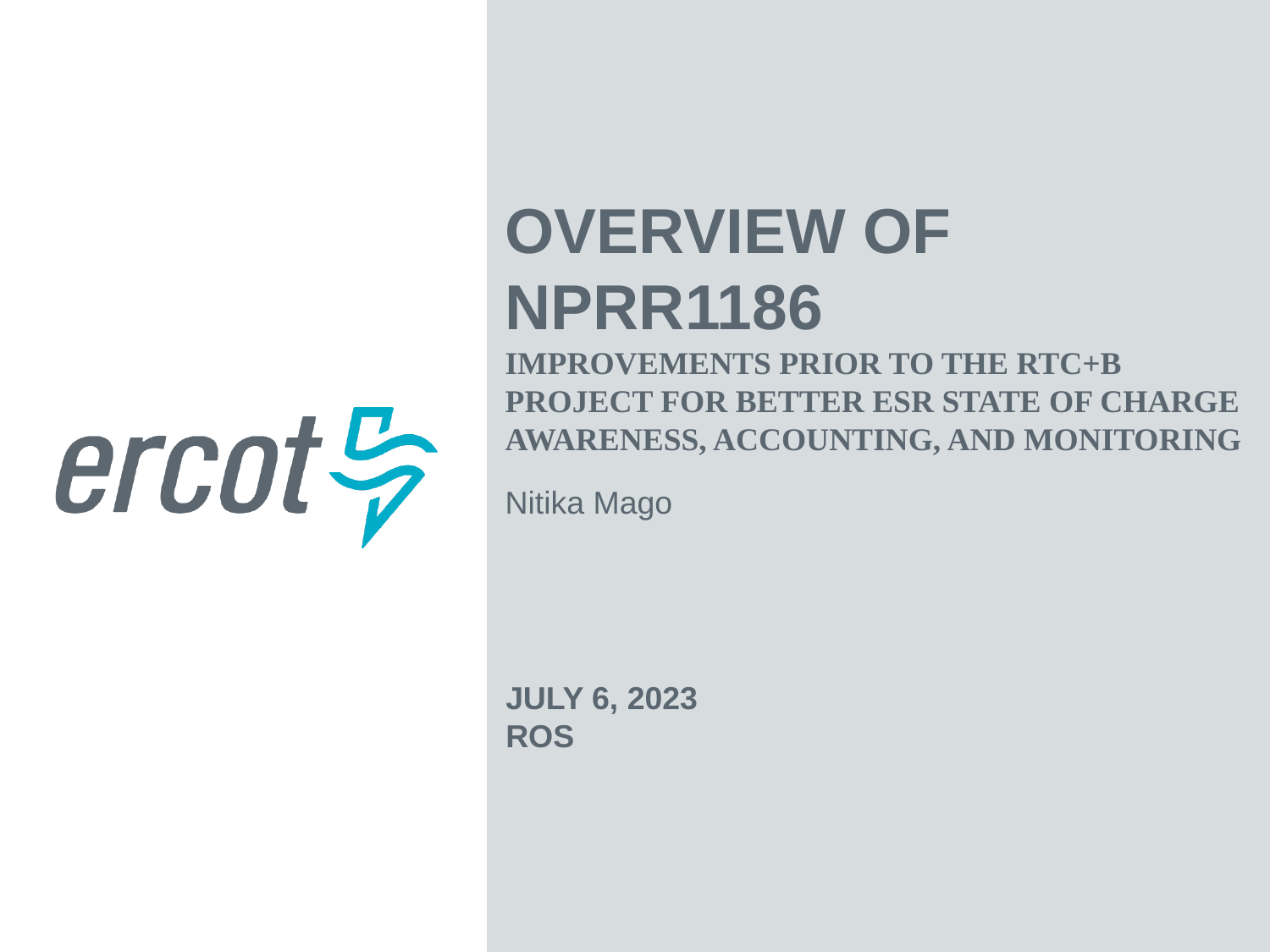

Overview of NPRR1186
Improvements Prior to the RTC+B Project for Better ESR State of Charge Awareness, Accounting, and Monitoring
Nitika Mago
July 6, 2023
ROS